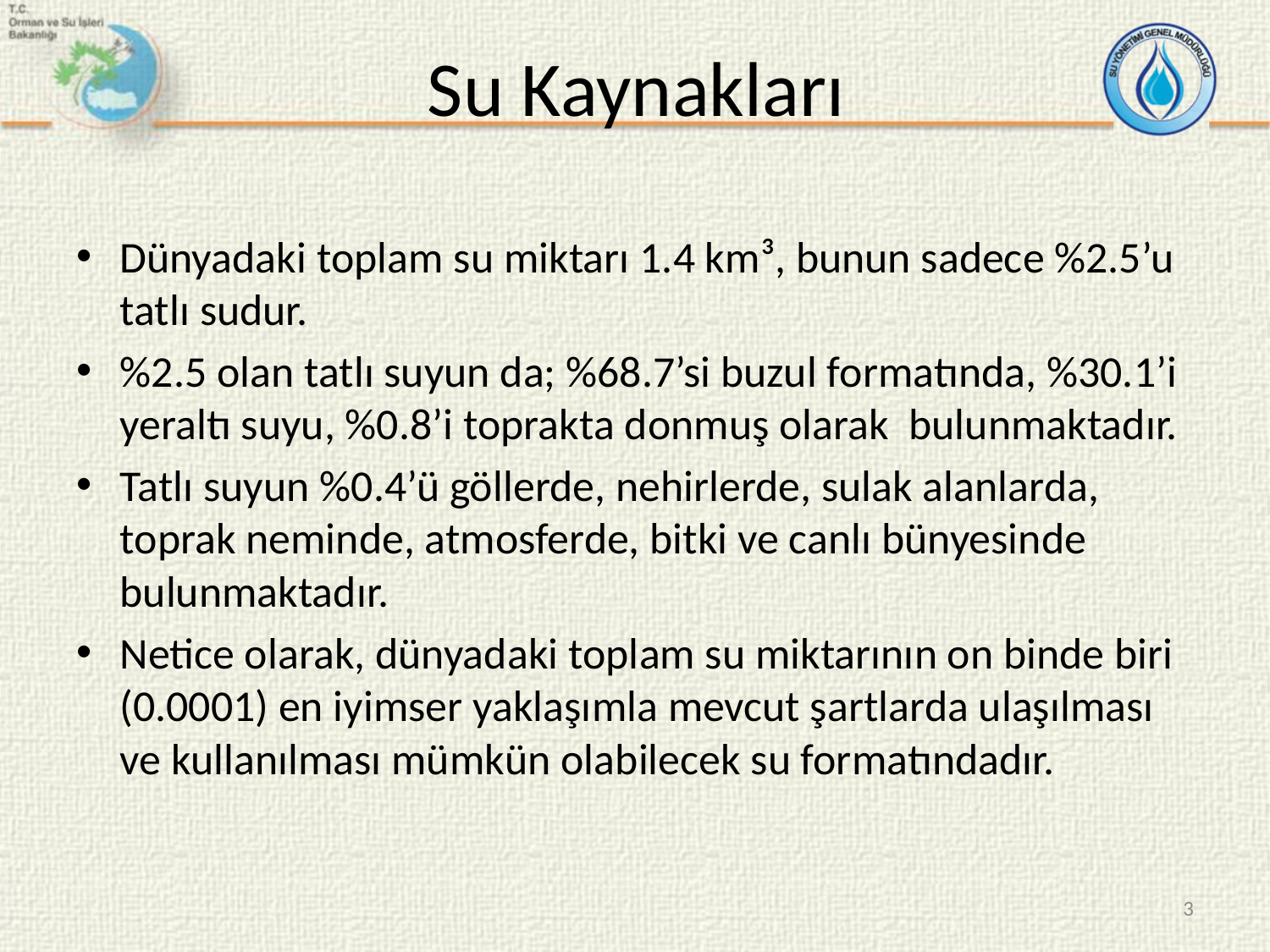

# Su Kaynakları
Dünyadaki toplam su miktarı 1.4 km³, bunun sadece %2.5’u tatlı sudur.
%2.5 olan tatlı suyun da; %68.7’si buzul formatında, %30.1’i yeraltı suyu, %0.8’i toprakta donmuş olarak  bulunmaktadır.
Tatlı suyun %0.4’ü göllerde, nehirlerde, sulak alanlarda, toprak neminde, atmosferde, bitki ve canlı bünyesinde bulunmaktadır.
Netice olarak, dünyadaki toplam su miktarının on binde biri (0.0001) en iyimser yaklaşımla mevcut şartlarda ulaşılması ve kullanılması mümkün olabilecek su formatındadır.

3